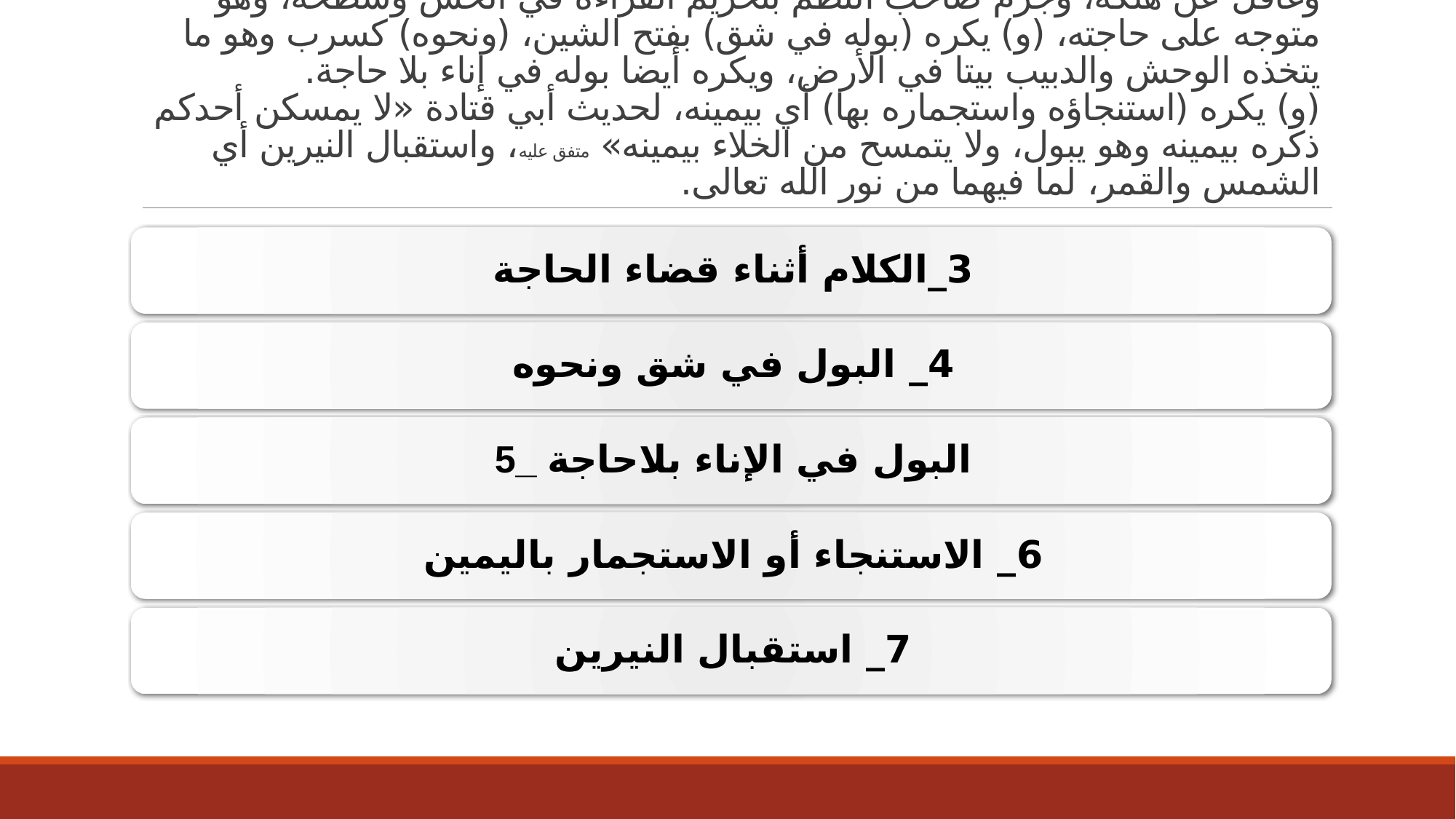

# (و) يكره (كلامه فيه) ولو برد سلام، وإن عطس حمد بقلبه، ويجب عليه تحذير ضرير وغافل عن هلكة، وجزم صاحب النظم بتحريم القراءة في الحش وسطحه، وهو متوجه على حاجته، (و) يكره (بوله في شق) بفتح الشين، (ونحوه) كسرب وهو ما يتخذه الوحش والدبيب بيتا في الأرض، ويكره أيضا بوله في إناء بلا حاجة. (و) يكره (استنجاؤه واستجماره بها) أي بيمينه، لحديث أبي قتادة «لا يمسكن أحدكم ذكره بيمينه وهو يبول، ولا يتمسح من الخلاء بيمينه» متفق عليه، واستقبال النيرين أي الشمس والقمر، لما فيهما من نور الله تعالى.
3_الكلام أثناء قضاء الحاجة
4_ البول في شق ونحوه
5_ البول في الإناء بلاحاجة
6_ الاستنجاء أو الاستجمار باليمين
7_ استقبال النيرين